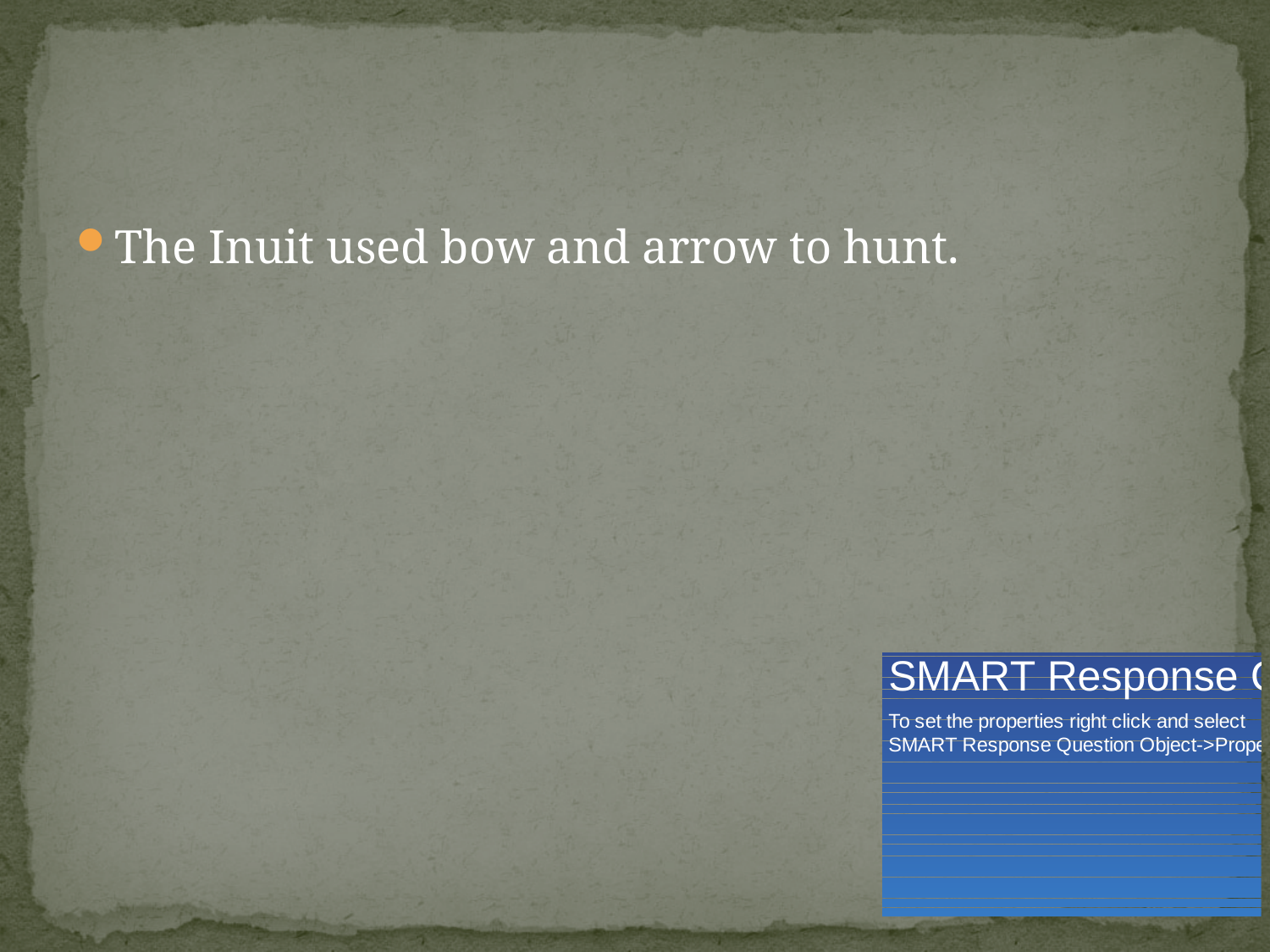

#
The Inuit used bow and arrow to hunt.